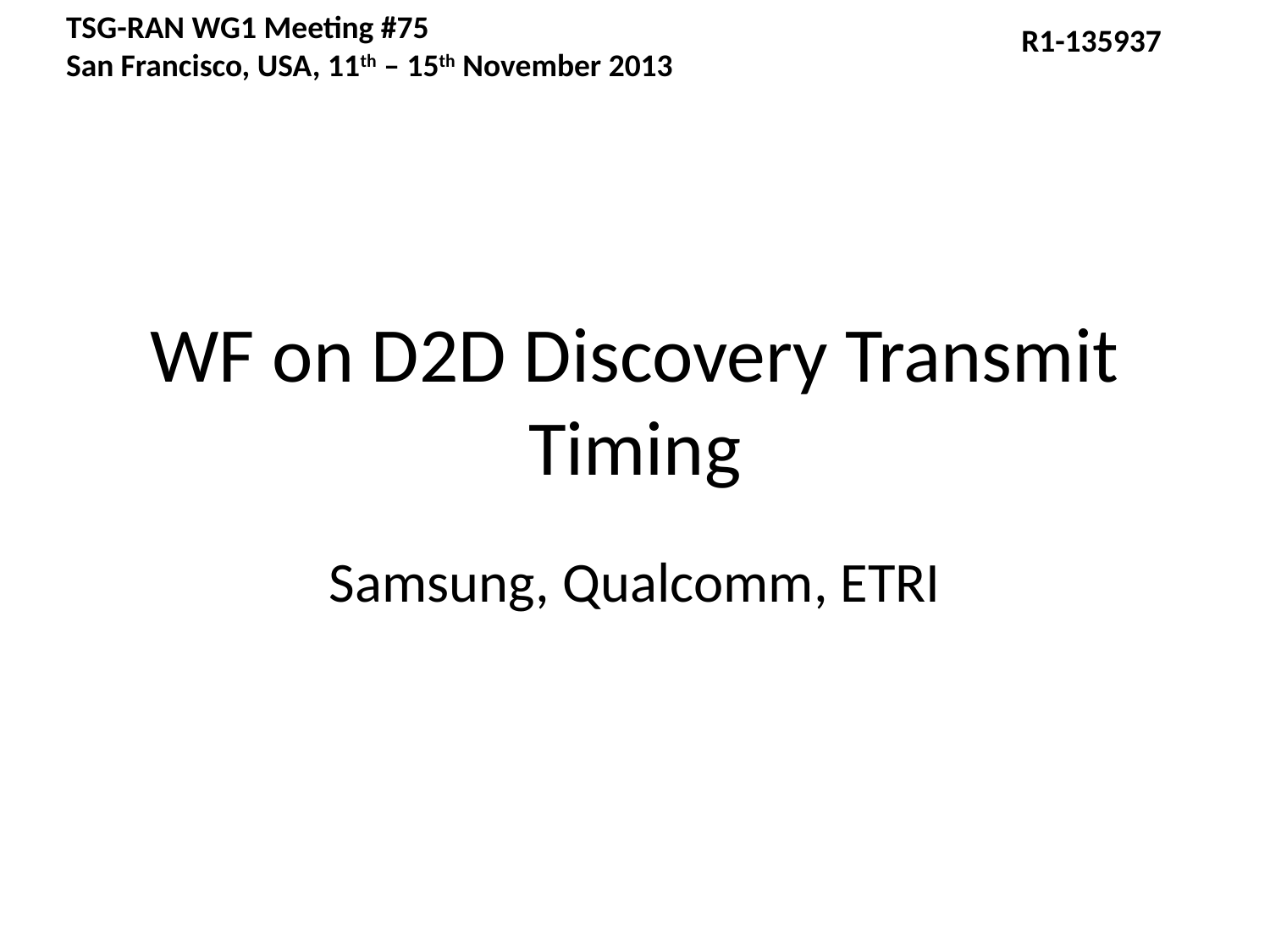

TSG-RAN WG1 Meeting #75
San Francisco, USA, 11th – 15th November 2013
R1-135937
# WF on D2D Discovery Transmit Timing
Samsung, Qualcomm, ETRI